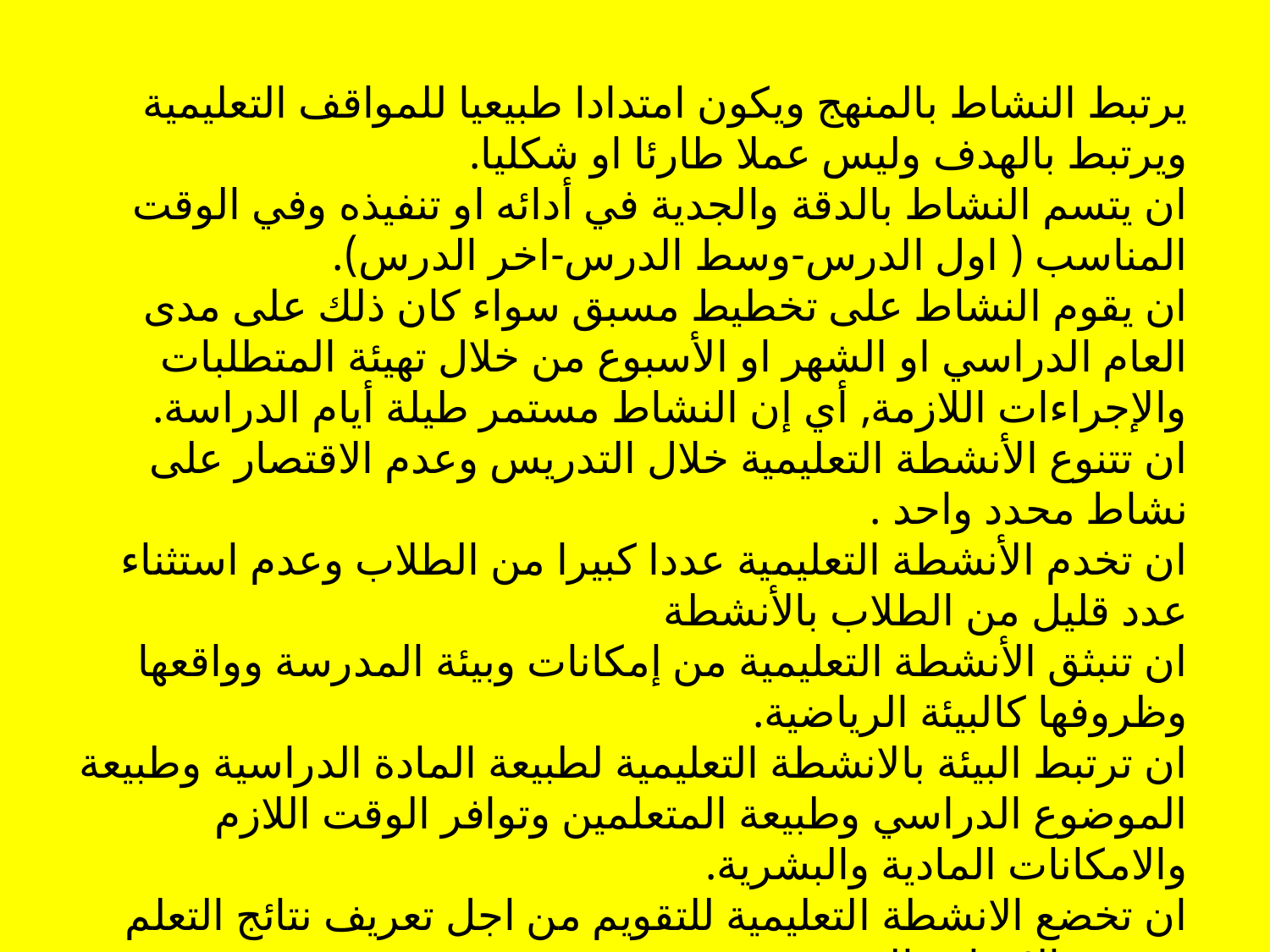

يرتبط النشاط بالمنهج ويكون امتدادا طبيعيا للمواقف التعليمية ويرتبط بالهدف وليس عملا طارئا او شكليا.
ان يتسم النشاط بالدقة والجدية في أدائه او تنفيذه وفي الوقت المناسب ( اول الدرس-وسط الدرس-اخر الدرس).
ان يقوم النشاط على تخطيط مسبق سواء كان ذلك على مدى العام الدراسي او الشهر او الأسبوع من خلال تهيئة المتطلبات والإجراءات اللازمة, أي إن النشاط مستمر طيلة أيام الدراسة.
ان تتنوع الأنشطة التعليمية خلال التدريس وعدم الاقتصار على نشاط محدد واحد .
ان تخدم الأنشطة التعليمية عددا كبيرا من الطلاب وعدم استثناء عدد قليل من الطلاب بالأنشطة
ان تنبثق الأنشطة التعليمية من إمكانات وبيئة المدرسة وواقعها وظروفها كالبيئة الرياضية.
ان ترتبط البيئة بالانشطة التعليمية لطبيعة المادة الدراسية وطبيعة الموضوع الدراسي وطبيعة المتعلمين وتوافر الوقت اللازم والامكانات المادية والبشرية.
ان تخضع الانشطة التعليمية للتقويم من اجل تعريف نتائج التعلم وتحقق الاهداف الموضوعة.